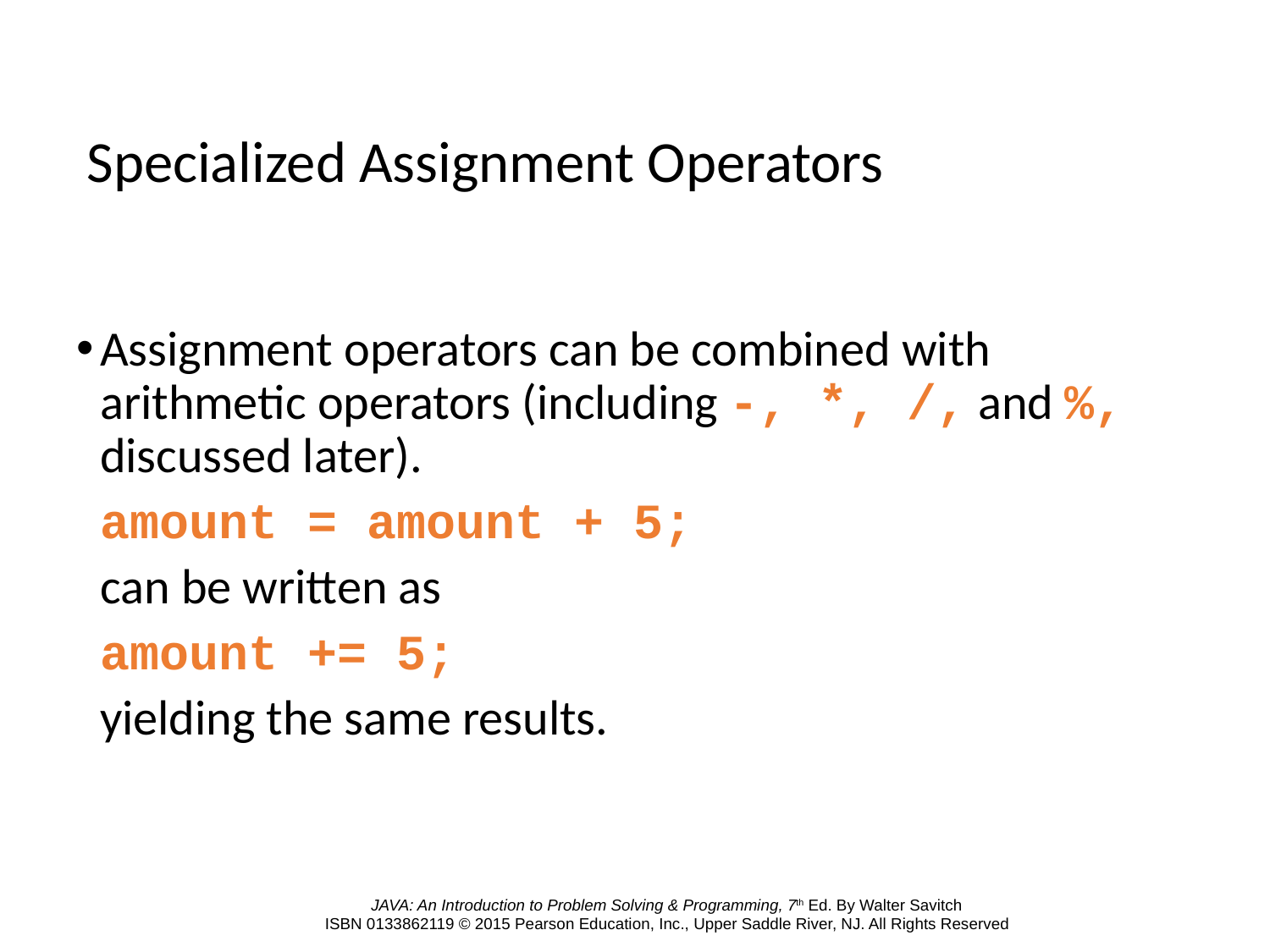

# Specialized Assignment Operators
Assignment operators can be combined with arithmetic operators (including -, *, /, and %, discussed later).
	amount = amount + 5;
	can be written as
	amount += 5;
	yielding the same results.